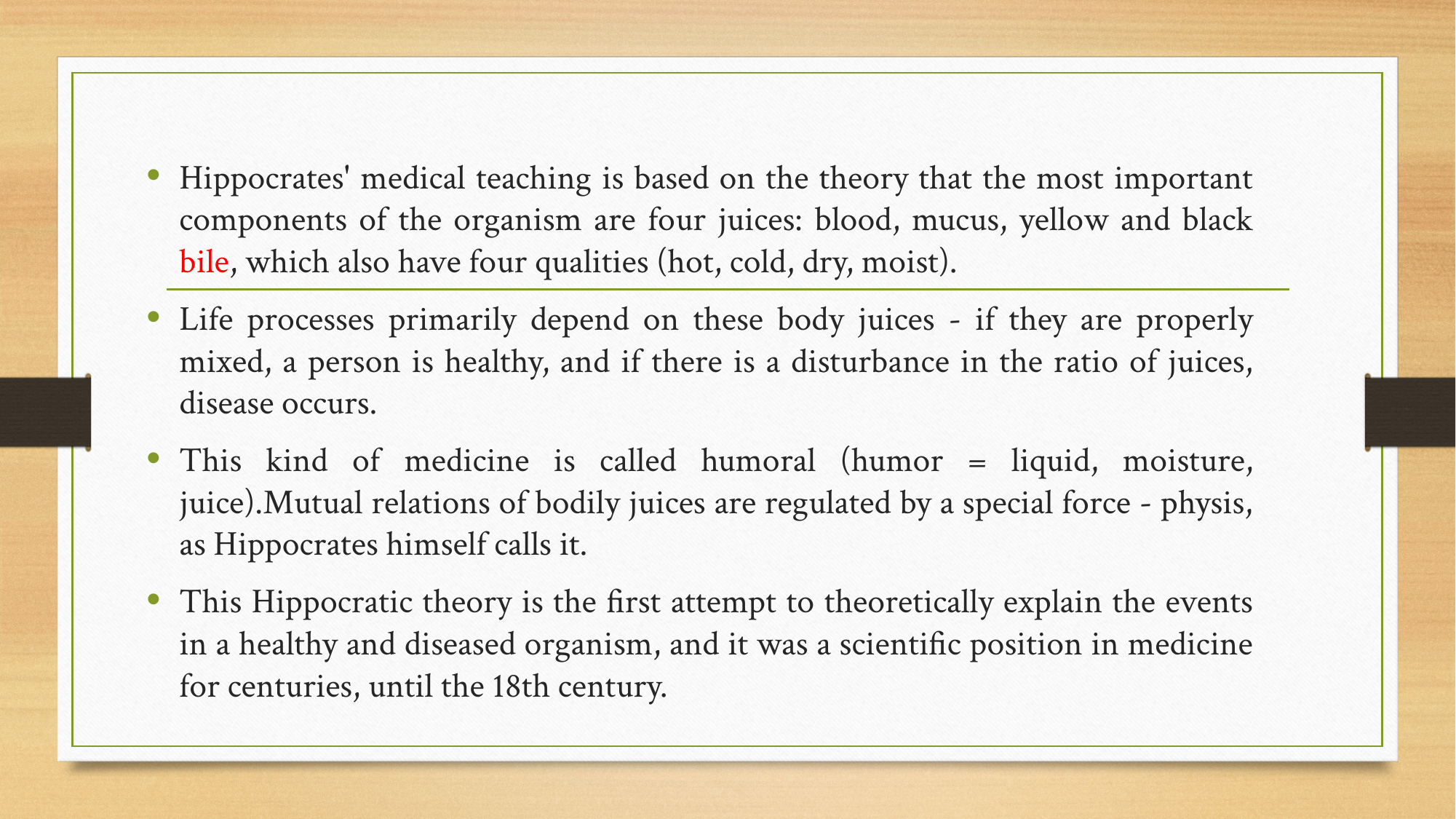

Hippocrates' medical teaching is based on the theory that the most important components of the organism are four juices: blood, mucus, yellow and black bile, which also have four qualities (hot, cold, dry, moist).
Life processes primarily depend on these body juices - if they are properly mixed, a person is healthy, and if there is a disturbance in the ratio of juices, disease occurs.
This kind of medicine is called humoral (humor = liquid, moisture, juice).Mutual relations of bodily juices are regulated by a special force - physis, as Hippocrates himself calls it.
This Hippocratic theory is the first attempt to theoretically explain the events in a healthy and diseased organism, and it was a scientific position in medicine for centuries, until the 18th century.